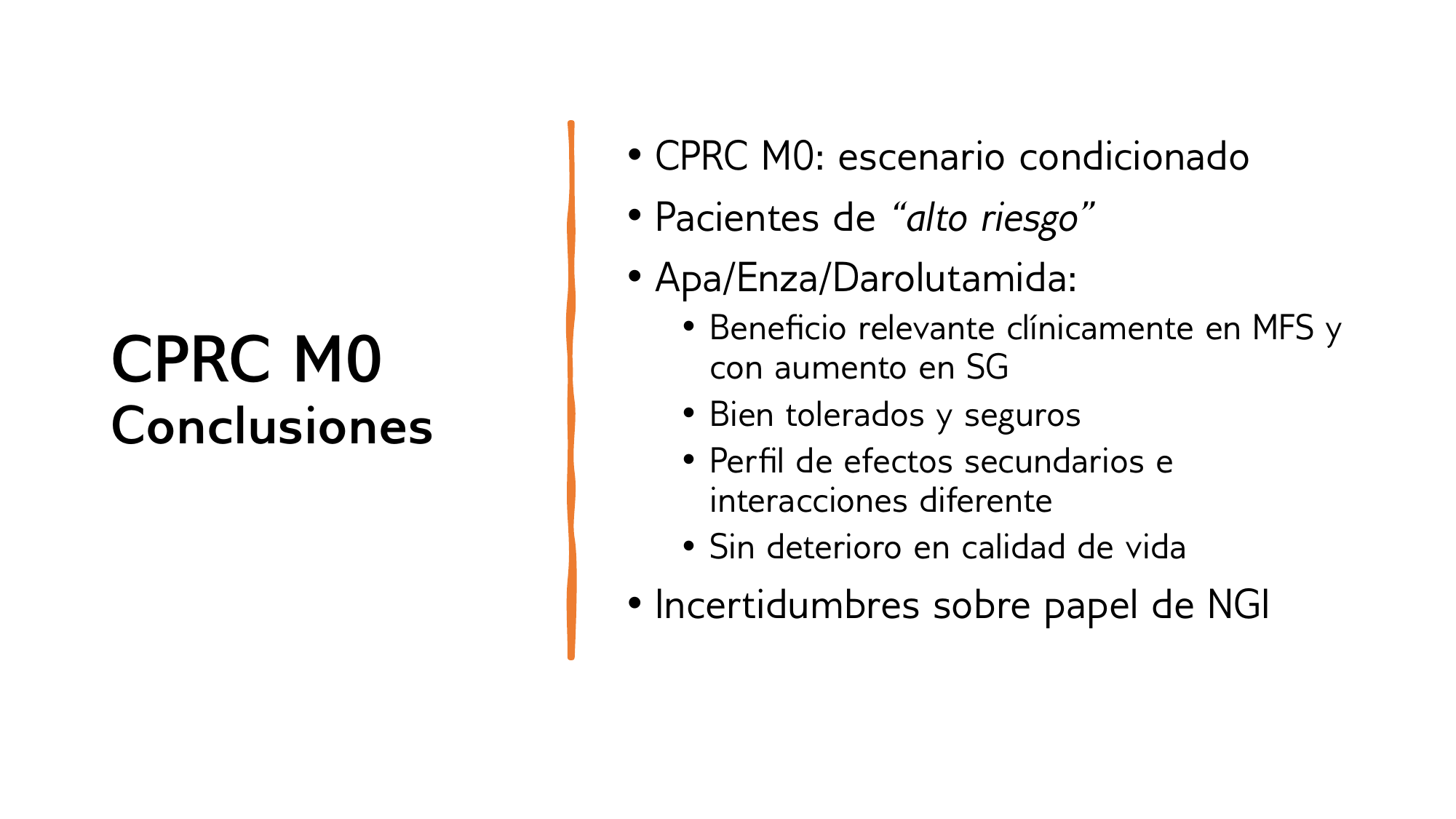

# CPRC M0 Conclusiones
CPRC M0: escenario condicionado
Pacientes de “alto riesgo”
Apa/Enza/Darolutamida:
Beneficio relevante clínicamente en MFS y con aumento en SG
Bien tolerados y seguros
Perfil de efectos secundarios e interacciones diferente
Sin deterioro en calidad de vida
Incertidumbres sobre papel de NGI